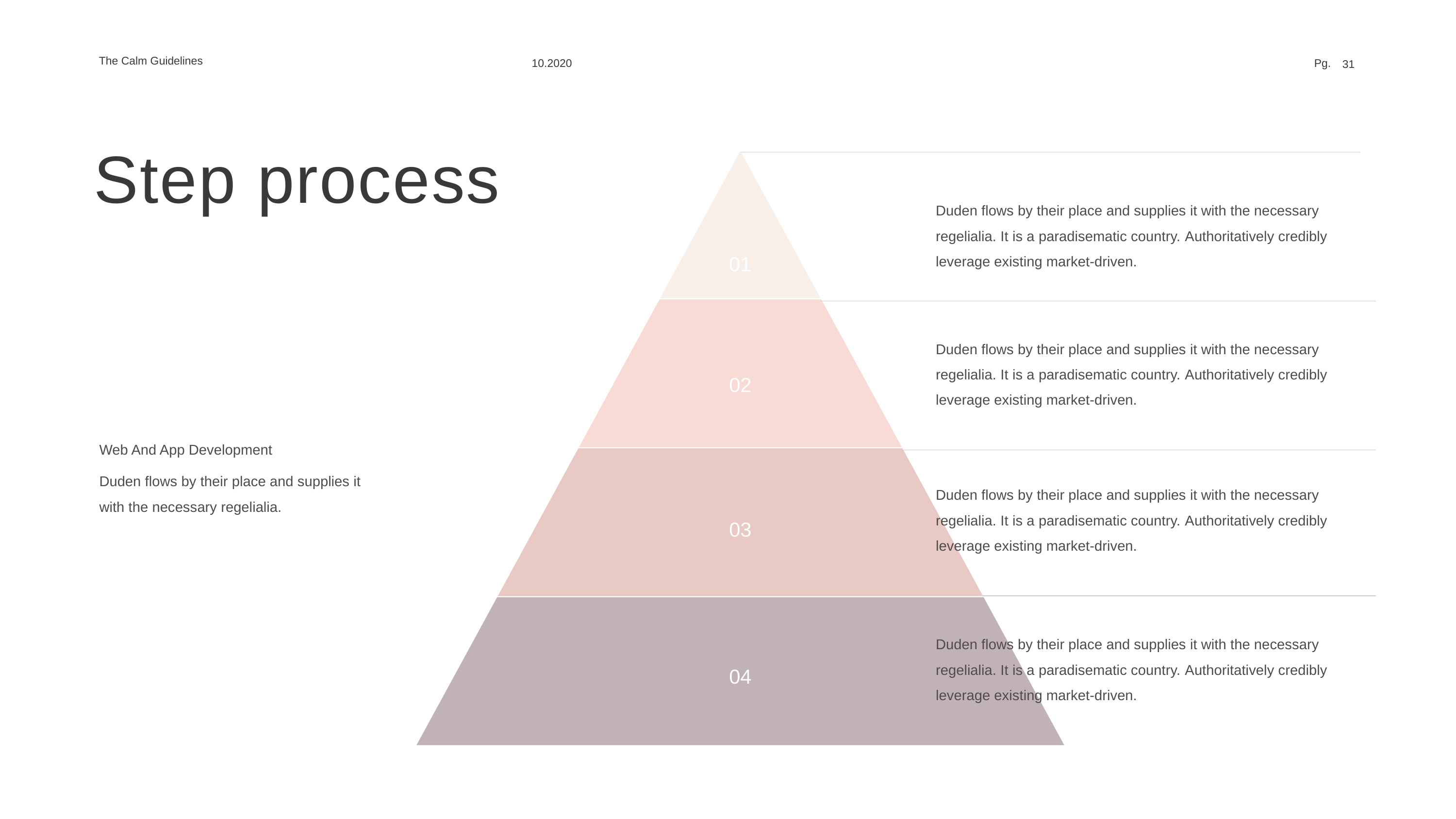

01
02
03
04
Step process
Duden flows by their place and supplies it with the necessary regelialia. It is a paradisematic country. Authoritatively credibly leverage existing market-driven.
Duden flows by their place and supplies it with the necessary regelialia. It is a paradisematic country. Authoritatively credibly leverage existing market-driven.
Web And App Development
Duden flows by their place and supplies it with the necessary regelialia.
Duden flows by their place and supplies it with the necessary regelialia. It is a paradisematic country. Authoritatively credibly leverage existing market-driven.
Duden flows by their place and supplies it with the necessary regelialia. It is a paradisematic country. Authoritatively credibly leverage existing market-driven.